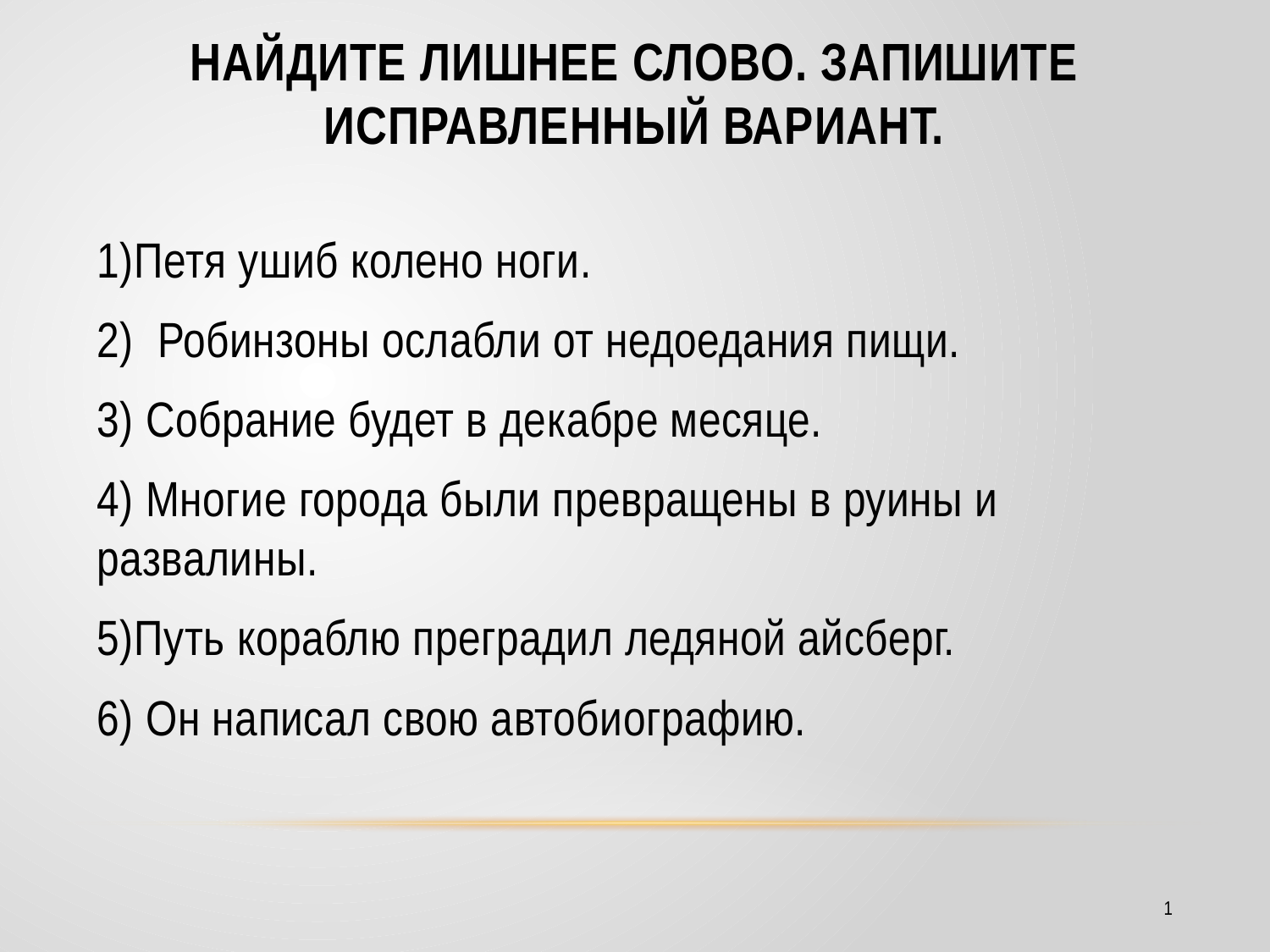

# Найдите лишнее слово. Запишите исправленный вариант.
1)Петя ушиб колено ноги.
2)  Робинзоны ослабли от недоедания пищи.
3) Собрание будет в декабре месяце.
4) Многие города были превращены в руины и развалины.
5)Путь кораблю преградил ледяной айсберг.
6) Он написал свою автобиографию.

1